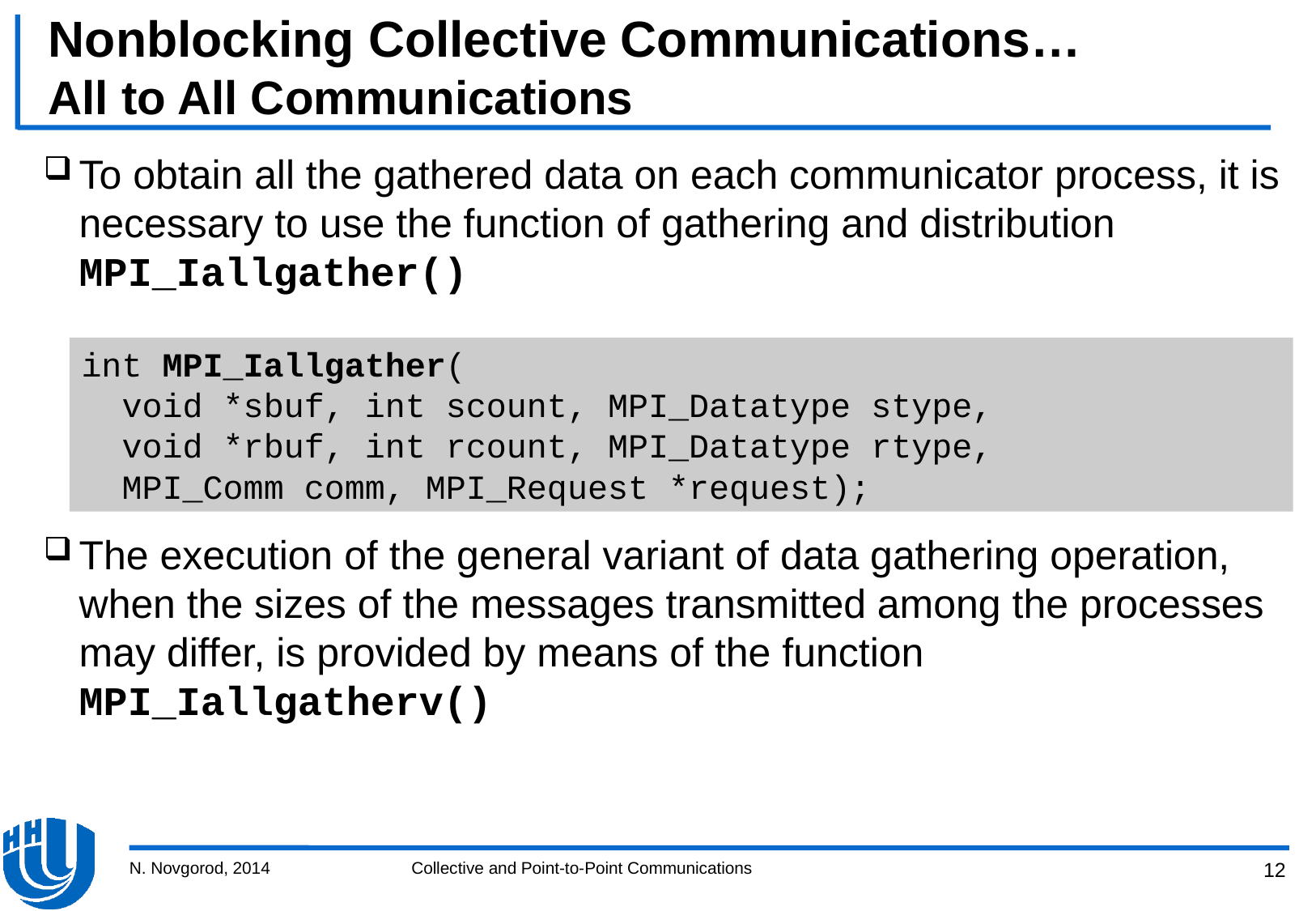

# Nonblocking Collective Communications… All to All Communications
To obtain all the gathered data on each communicator process, it is necessary to use the function of gathering and distribution MPI_Iallgather()

The execution of the general variant of data gathering operation, when the sizes of the messages transmitted among the processes may differ, is provided by means of the function MPI_Iallgatherv()

int MPI_Iallgather(
  void *sbuf, int scount, MPI_Datatype stype,
  void *rbuf, int rcount, MPI_Datatype rtype,
  MPI_Comm comm, MPI_Request *request);
N. Novgorod, 2014
Collective and Point-to-Point Communications
12